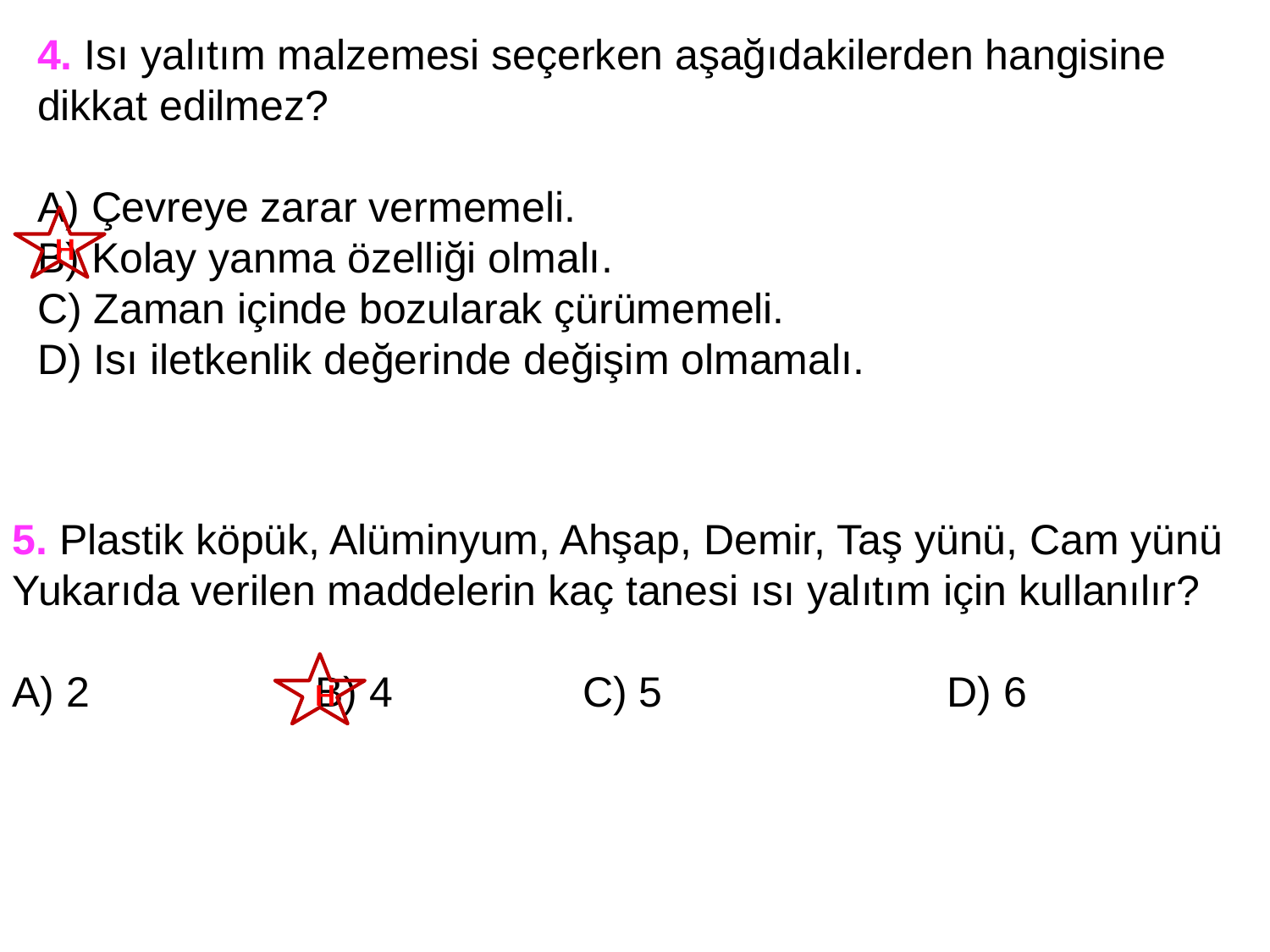

4. Isı yalıtım malzemesi seçerken aşağıdakilerden hangisine dikkat edilmez?

A) Çevreye zarar vermemeli.
B) Kolay yanma özelliği olmalı.
C) Zaman içinde bozularak çürümemeli.
D) Isı iletkenlik değerinde değişim olmamalı.
H
5. Plastik köpük, Alüminyum, Ahşap, Demir, Taş yünü, Cam yünü
Yukarıda verilen maddelerin kaç tanesi ısı yalıtım için kullanılır?

A) 2                   B) 4                C) 5                        D) 6
H